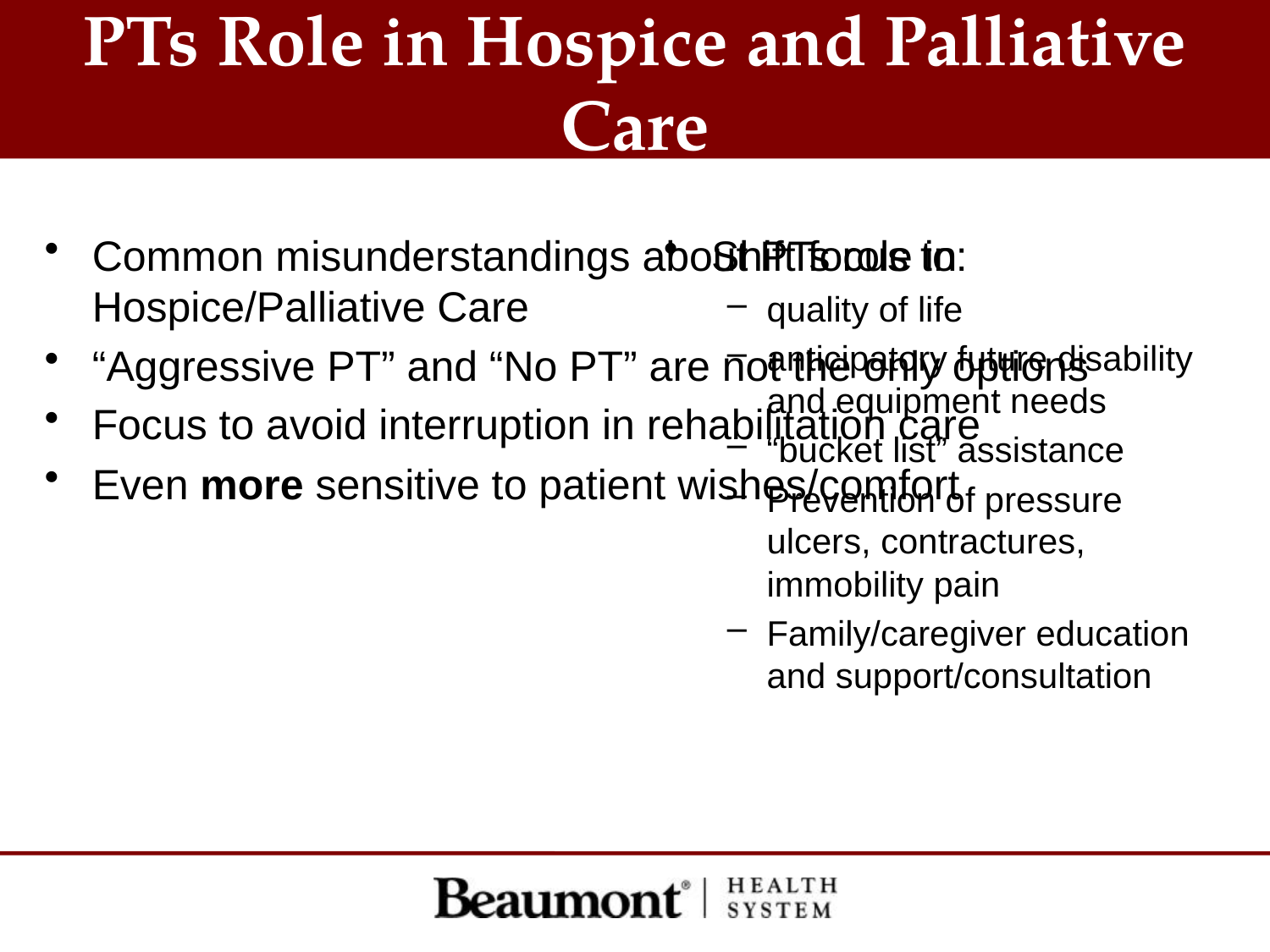

# PTs Role in Hospice and Palliative Care
Common misunderstandings about PTs role in Hospice/Palliative Care
“Aggressive PT” and “No PT” are not the only options
Focus to avoid interruption in rehabilitation care
Even more sensitive to patient wishes/comfort

Shift focus to:
quality of life
anticipatory future disability and equipment needs
“bucket list” assistance
Prevention of pressure ulcers, contractures, immobility pain
Family/caregiver education and support/consultation